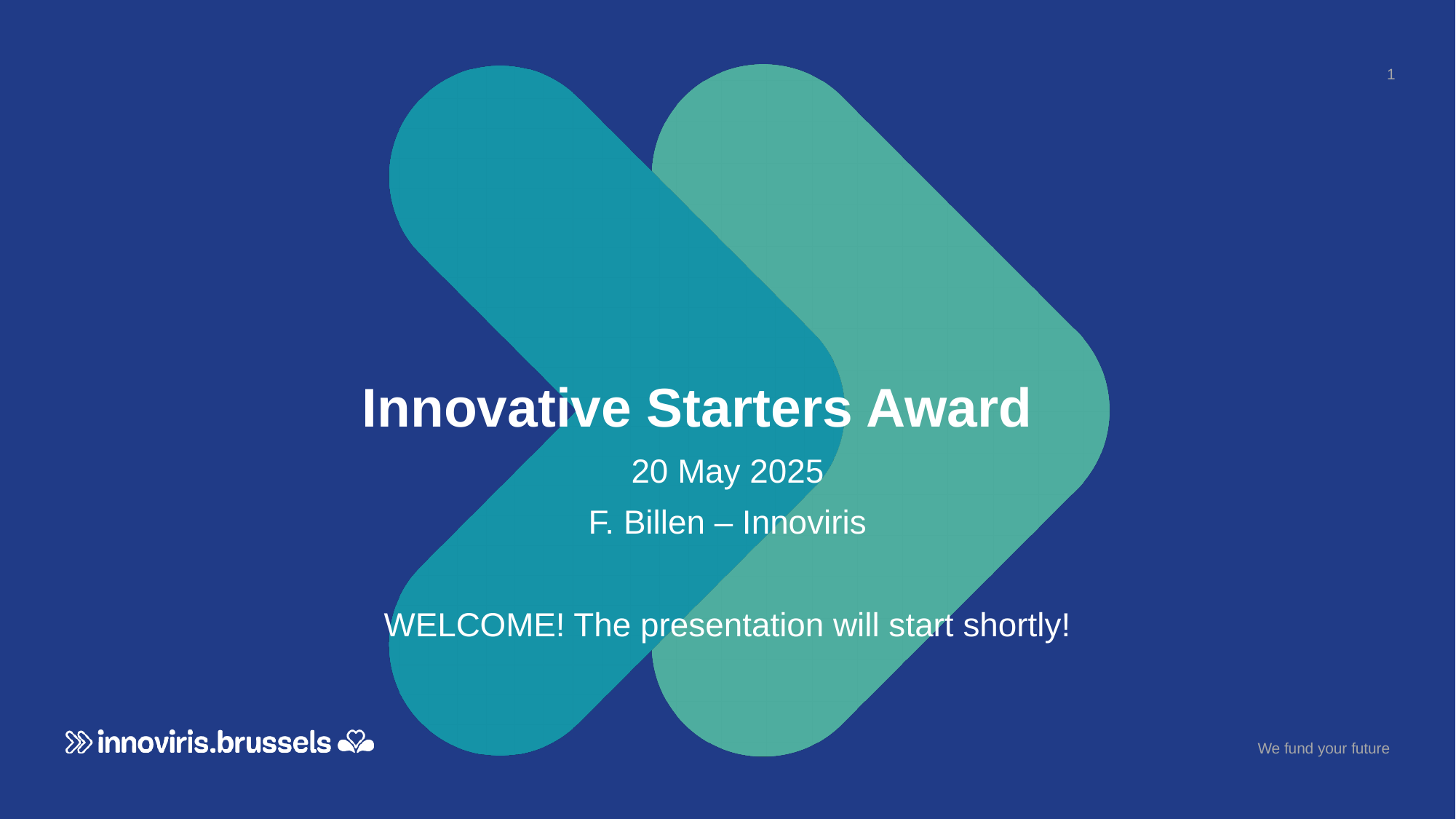

1
Innovative Starters Award
20 May 2025
F. Billen – Innoviris

WELCOME! The presentation will start shortly!
We fund your future